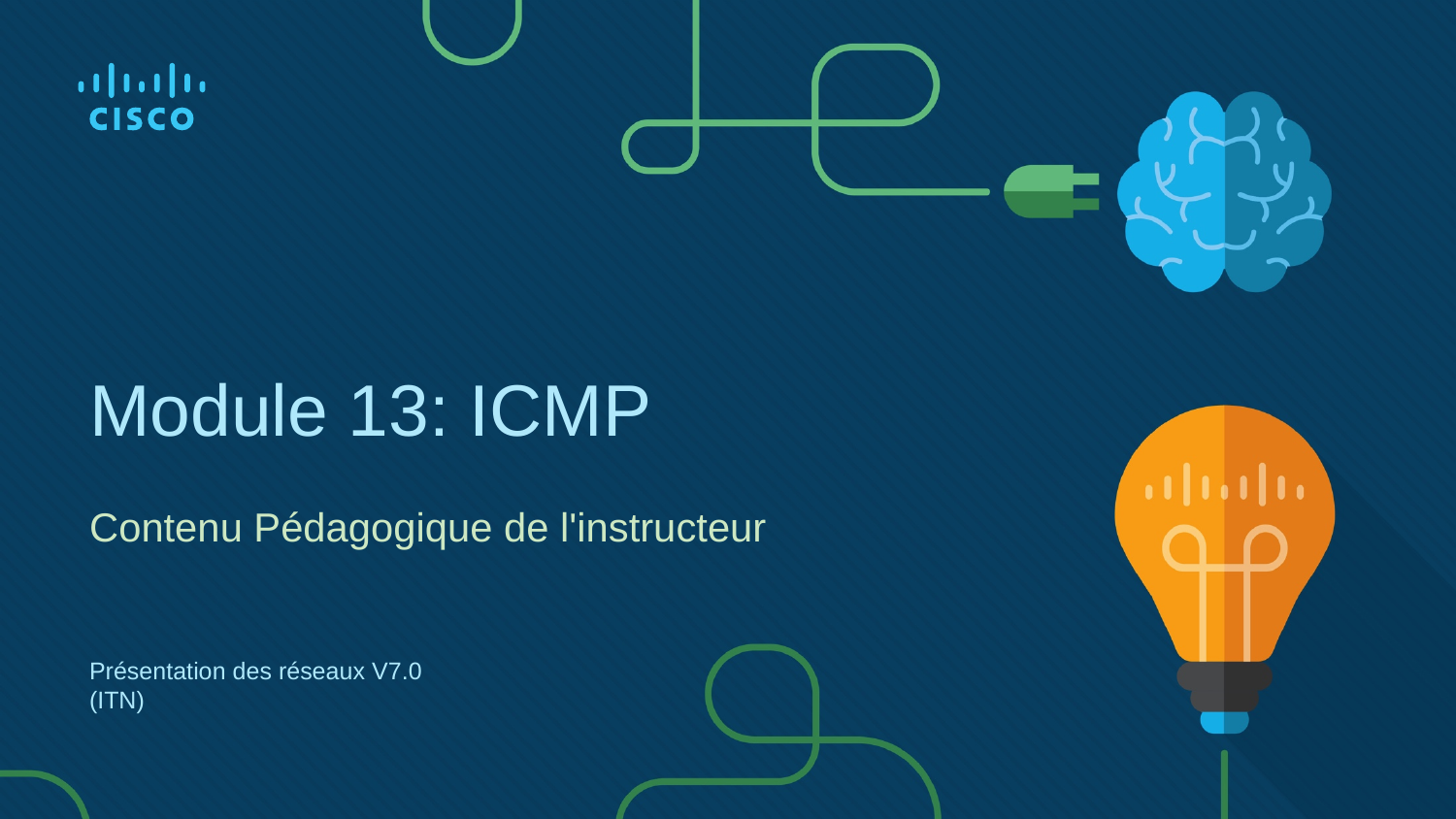

# Module 13: ICMP
Contenu Pédagogique de l'instructeur
Présentation des réseaux V7.0 (ITN)